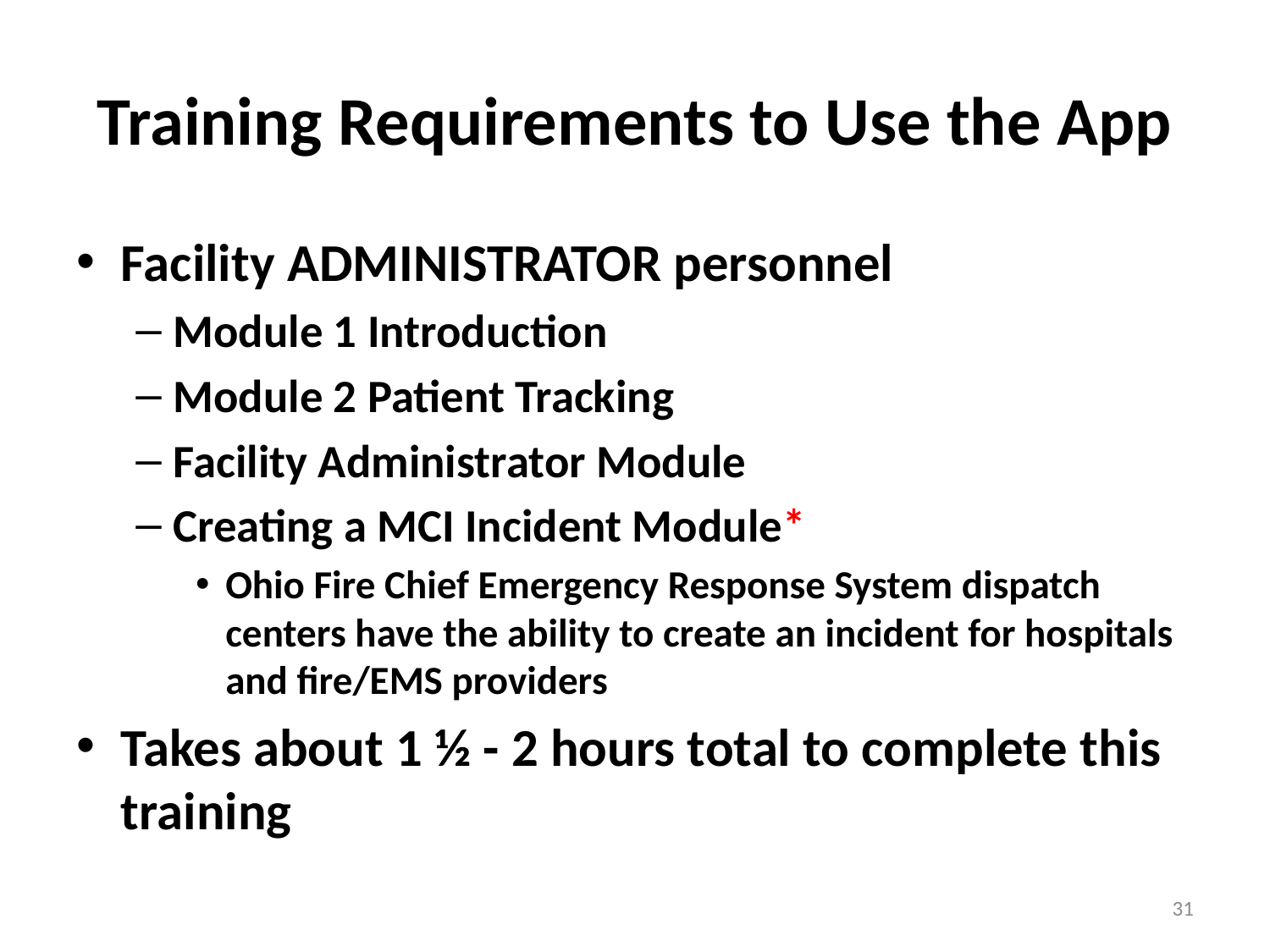

# Training Requirements to Use the App
Facility ADMINISTRATOR personnel
Module 1 Introduction
Module 2 Patient Tracking
Facility Administrator Module
Creating a MCI Incident Module*
Ohio Fire Chief Emergency Response System dispatch centers have the ability to create an incident for hospitals and fire/EMS providers
Takes about 1 ½ - 2 hours total to complete this training
31